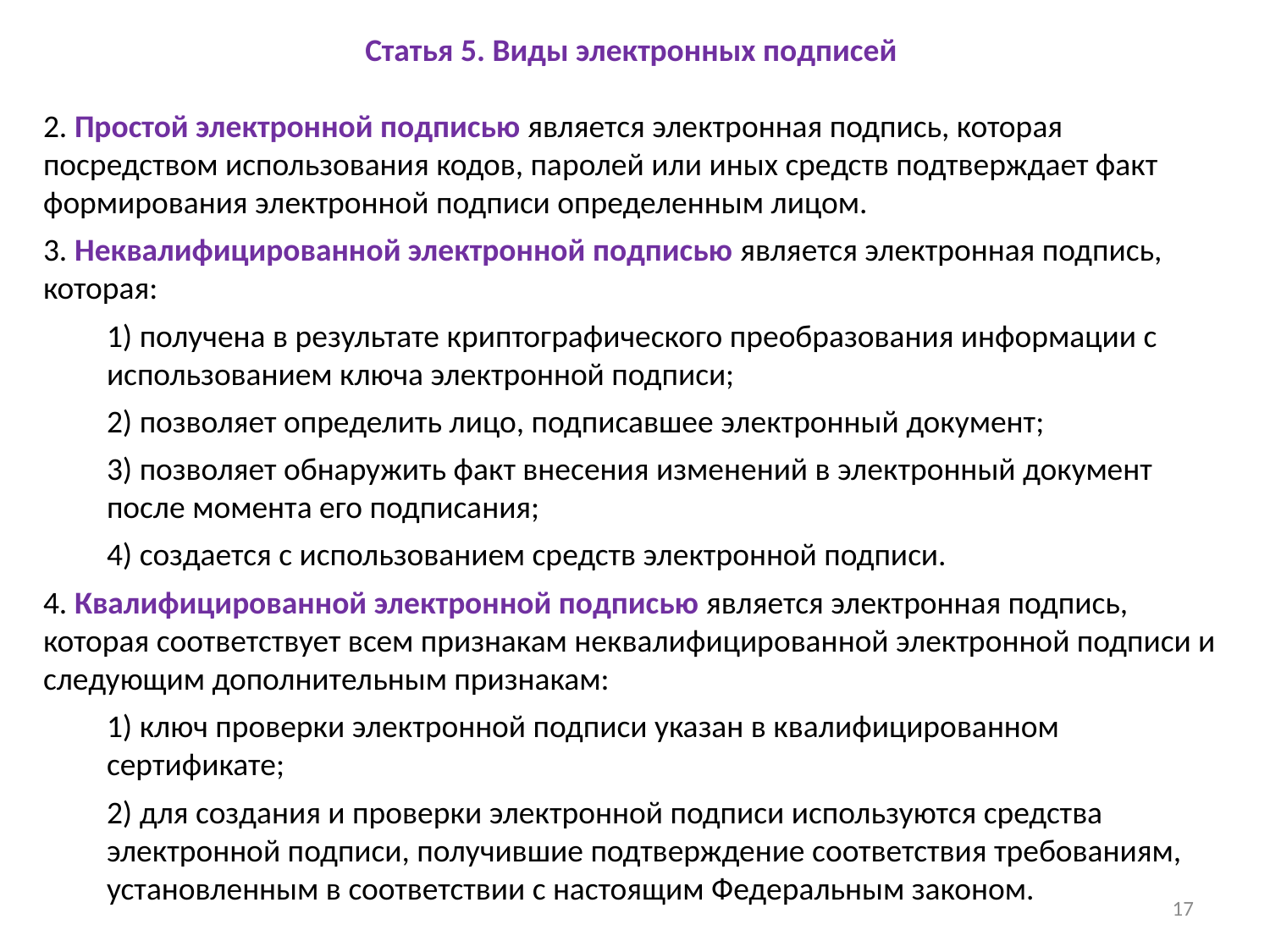

Статья 5. Виды электронных подписей

2. Простой электронной подписью является электронная подпись, которая посредством использования кодов, паролей или иных средств подтверждает факт формирования электронной подписи определенным лицом.
3. Неквалифицированной электронной подписью является электронная подпись, которая:
1) получена в результате криптографического преобразования информации с использованием ключа электронной подписи;
2) позволяет определить лицо, подписавшее электронный документ;
3) позволяет обнаружить факт внесения изменений в электронный документ после момента его подписания;
4) создается с использованием средств электронной подписи.
4. Квалифицированной электронной подписью является электронная подпись, которая соответствует всем признакам неквалифицированной электронной подписи и следующим дополнительным признакам:
1) ключ проверки электронной подписи указан в квалифицированном сертификате;
2) для создания и проверки электронной подписи используются средства электронной подписи, получившие подтверждение соответствия требованиям, установленным в соответствии с настоящим Федеральным законом.
17